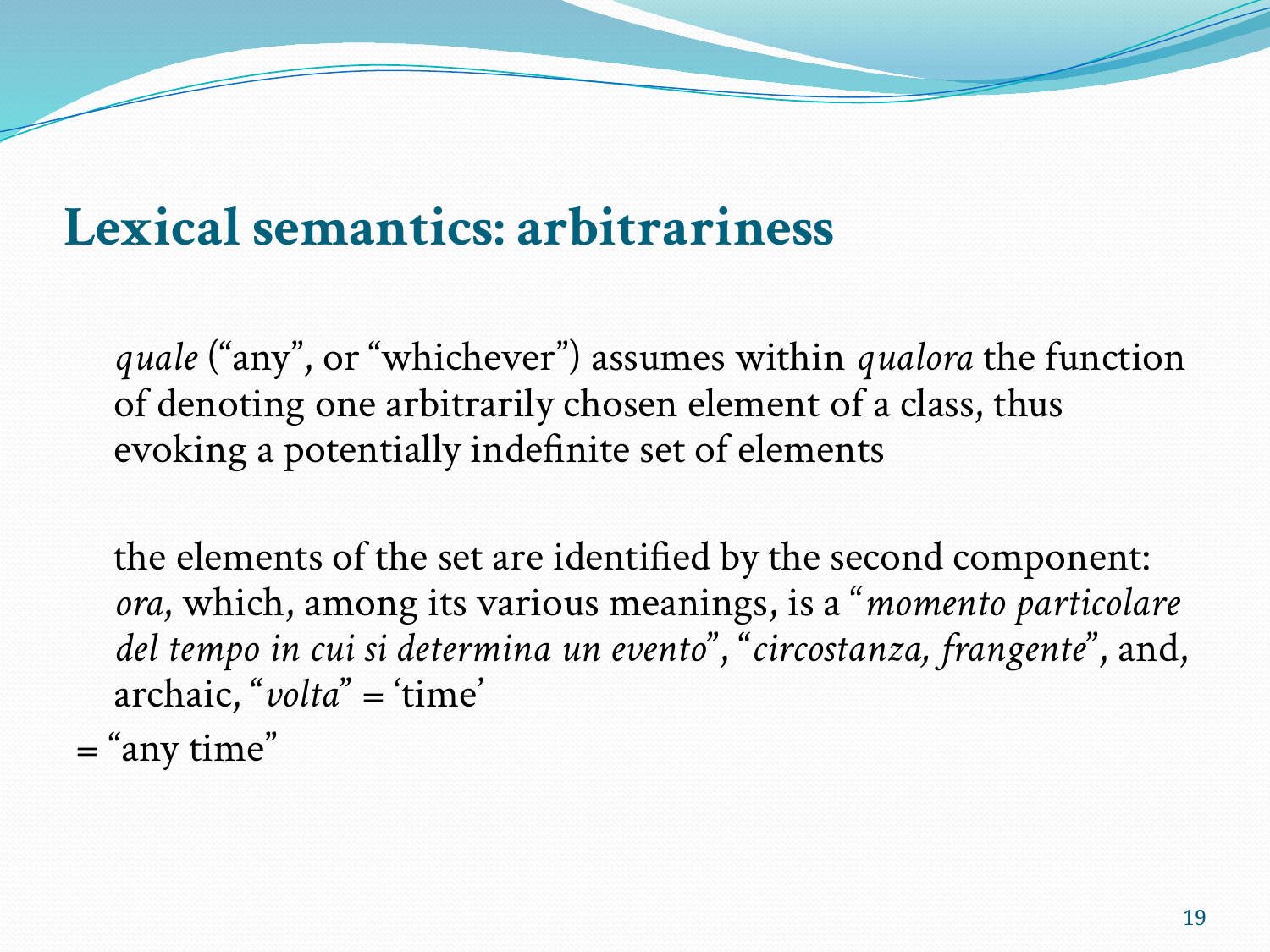

# Lexical semantics: arbitrariness

 	quale (“any”, or “whichever”) assumes within qualora the function of denoting one arbitrarily chosen element of a class, thus evoking a potentially indefinite set of elements

	the elements of the set are identified by the second component: ora, which, among its various meanings, is a “momento particolare del tempo in cui si determina un evento”, “circostanza, frangente”, and, archaic, “volta” = ‘time’
= “any time”
19